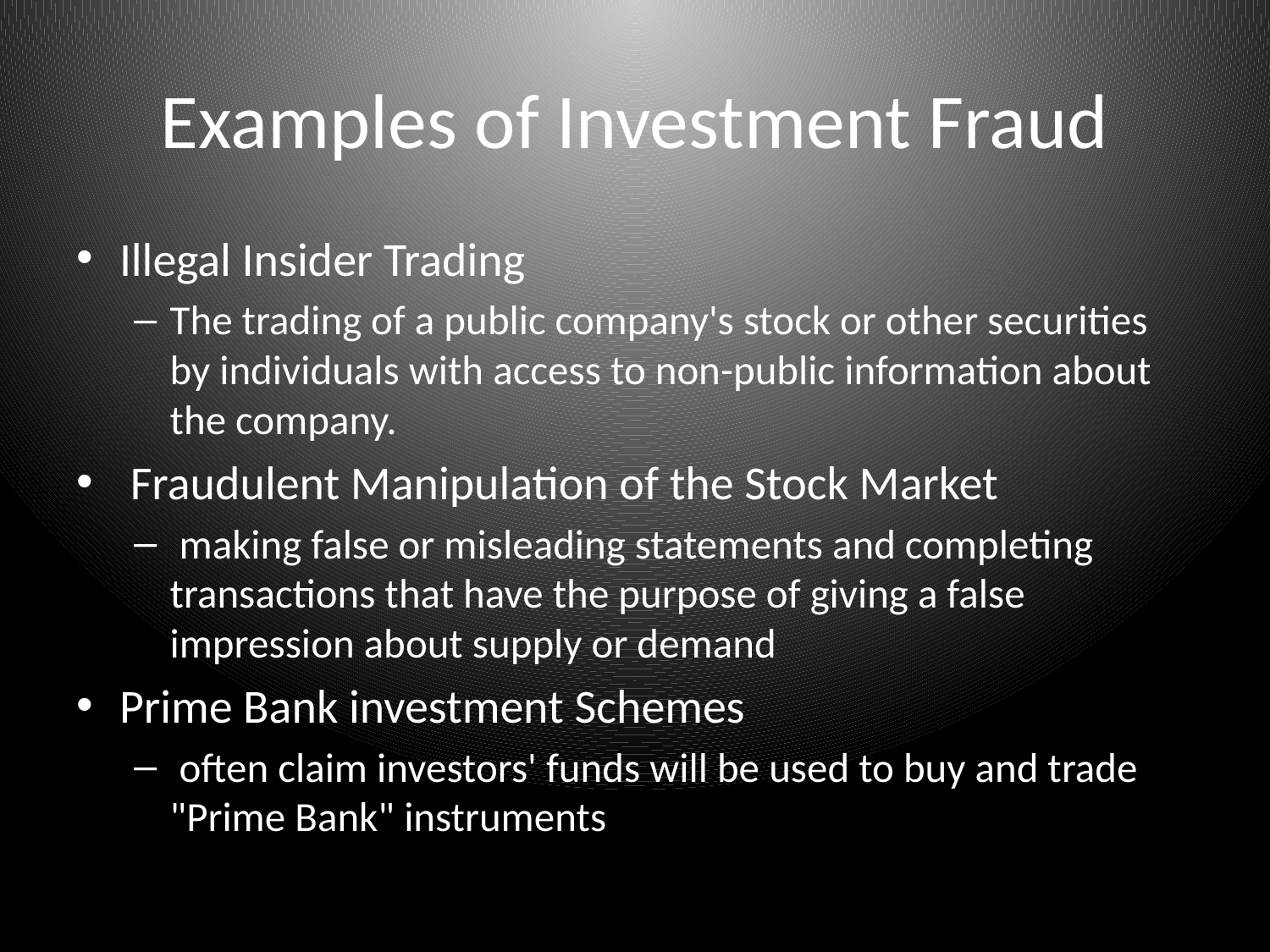

# Examples of Investment Fraud
Illegal Insider Trading
The trading of a public company's stock or other securities by individuals with access to non-public information about the company.
 Fraudulent Manipulation of the Stock Market
 making false or misleading statements and completing transactions that have the purpose of giving a false impression about supply or demand
Prime Bank investment Schemes
 often claim investors' funds will be used to buy and trade "Prime Bank" instruments